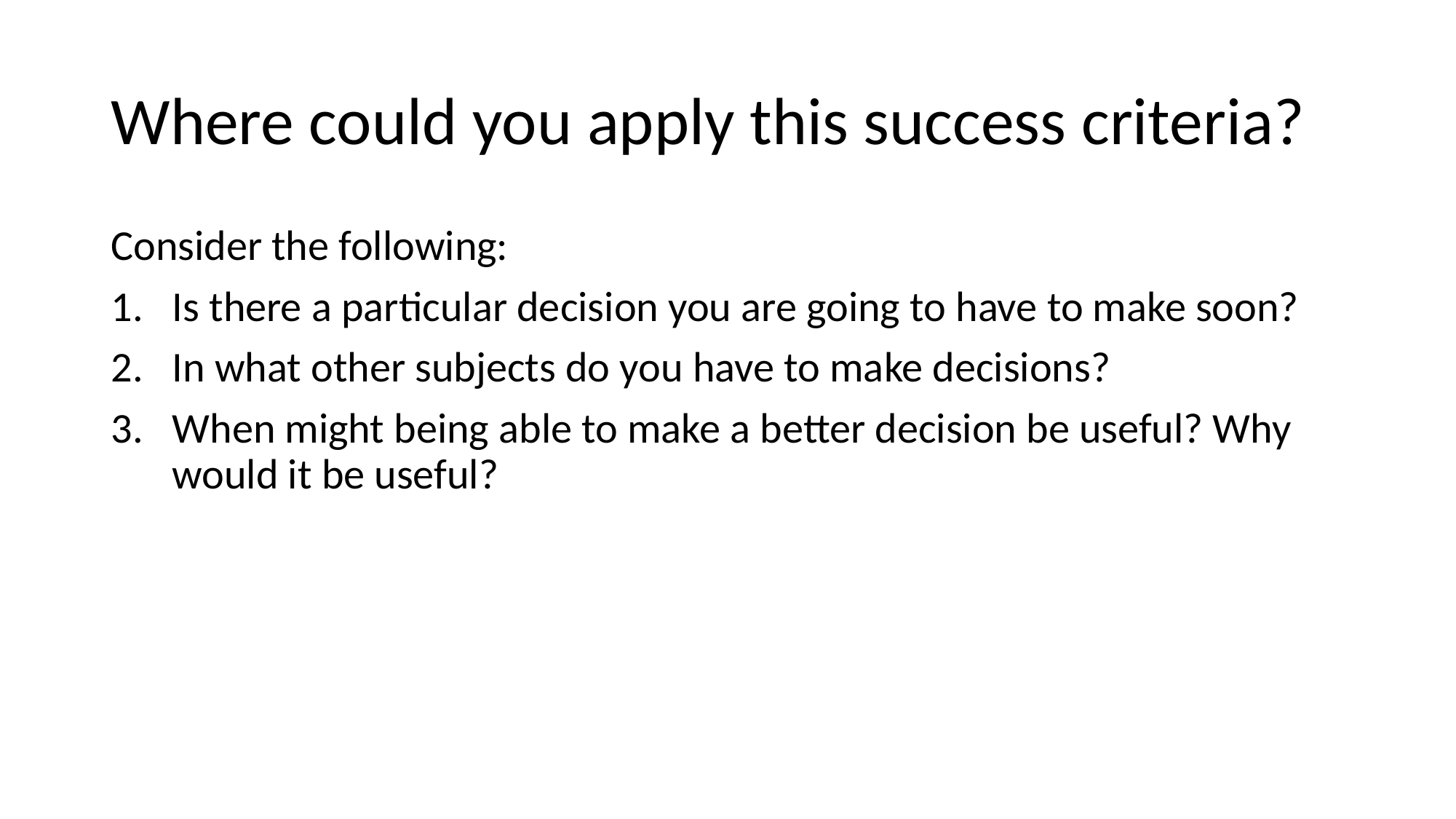

# Where could you apply this success criteria?
Consider the following:
Is there a particular decision you are going to have to make soon?
In what other subjects do you have to make decisions?
When might being able to make a better decision be useful? Why would it be useful?